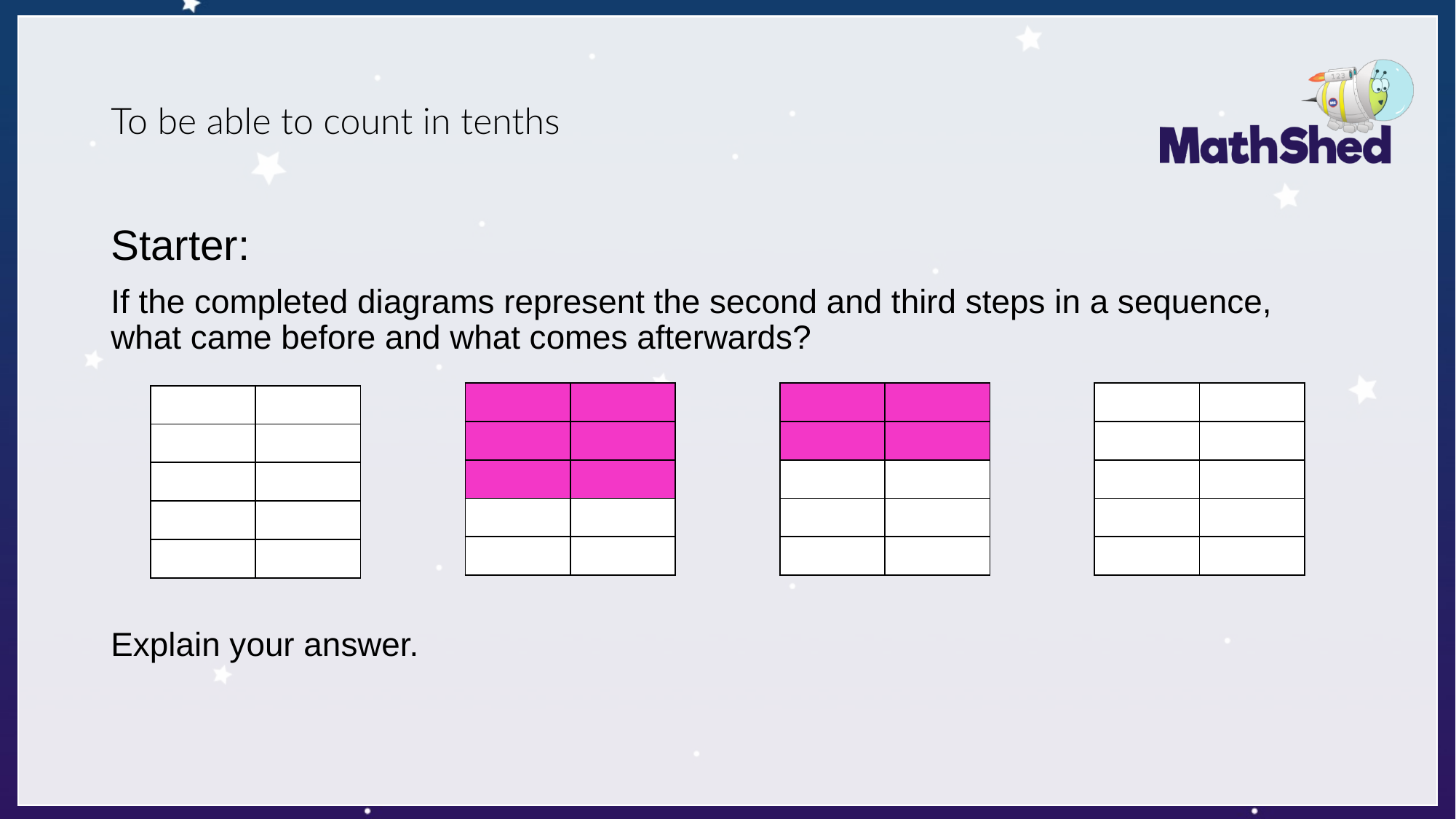

# To be able to count in tenths
Starter:
If the completed diagrams represent the second and third steps in a sequence, what came before and what comes afterwards?

Explain your answer.
|  |  |
| --- | --- |
|  |  |
|  |  |
|  |  |
|  |  |
|  |  |
| --- | --- |
|  |  |
|  |  |
|  |  |
|  |  |
|  |  |
| --- | --- |
|  |  |
|  |  |
|  |  |
|  |  |
|  |  |
| --- | --- |
|  |  |
|  |  |
|  |  |
|  |  |